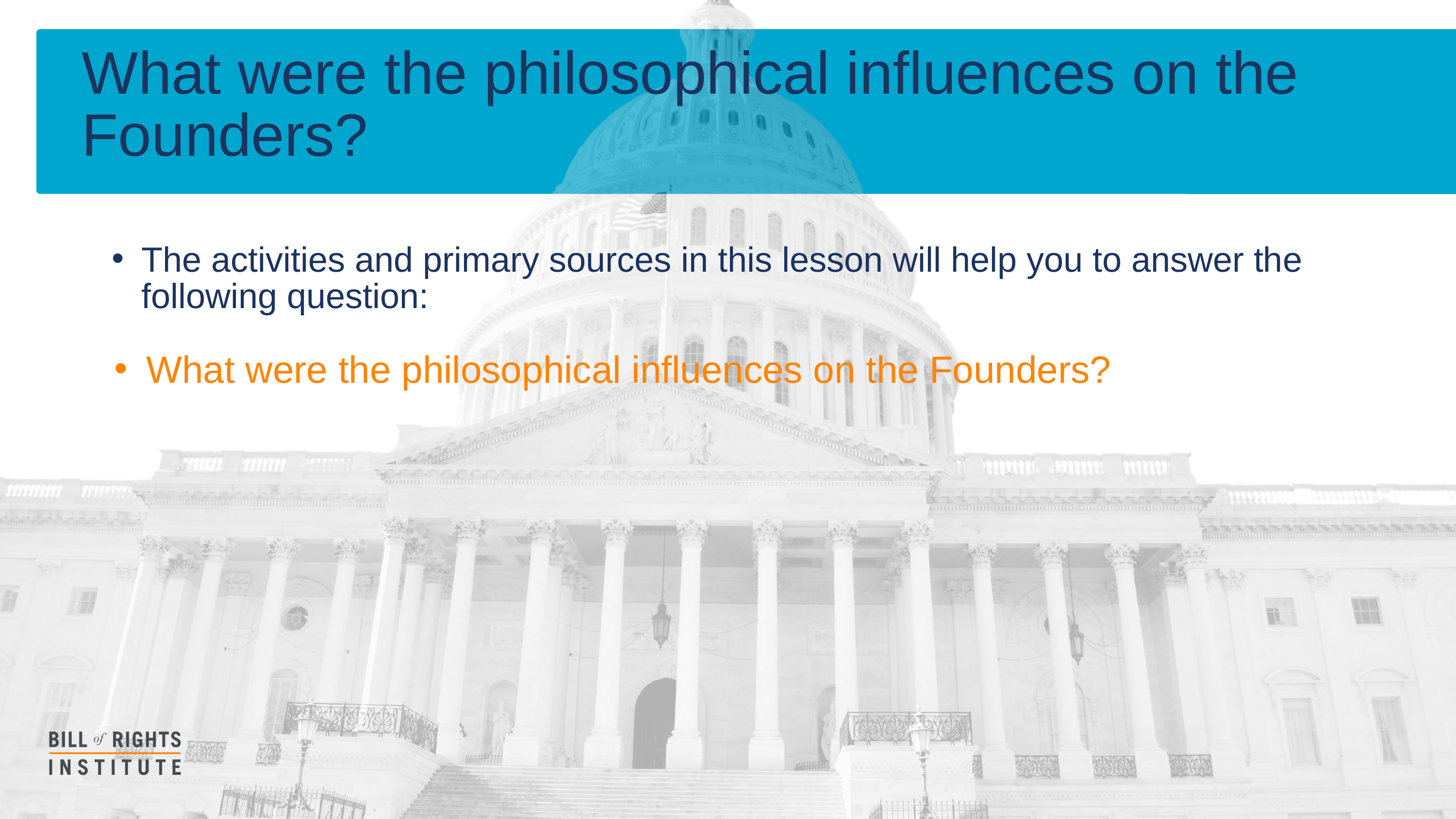

What were the philosophical influences on the Founders? ​
The activities and primary sources in this lesson will help you to answer the following question:​​

What were the philosophical influences on the Founders? ​